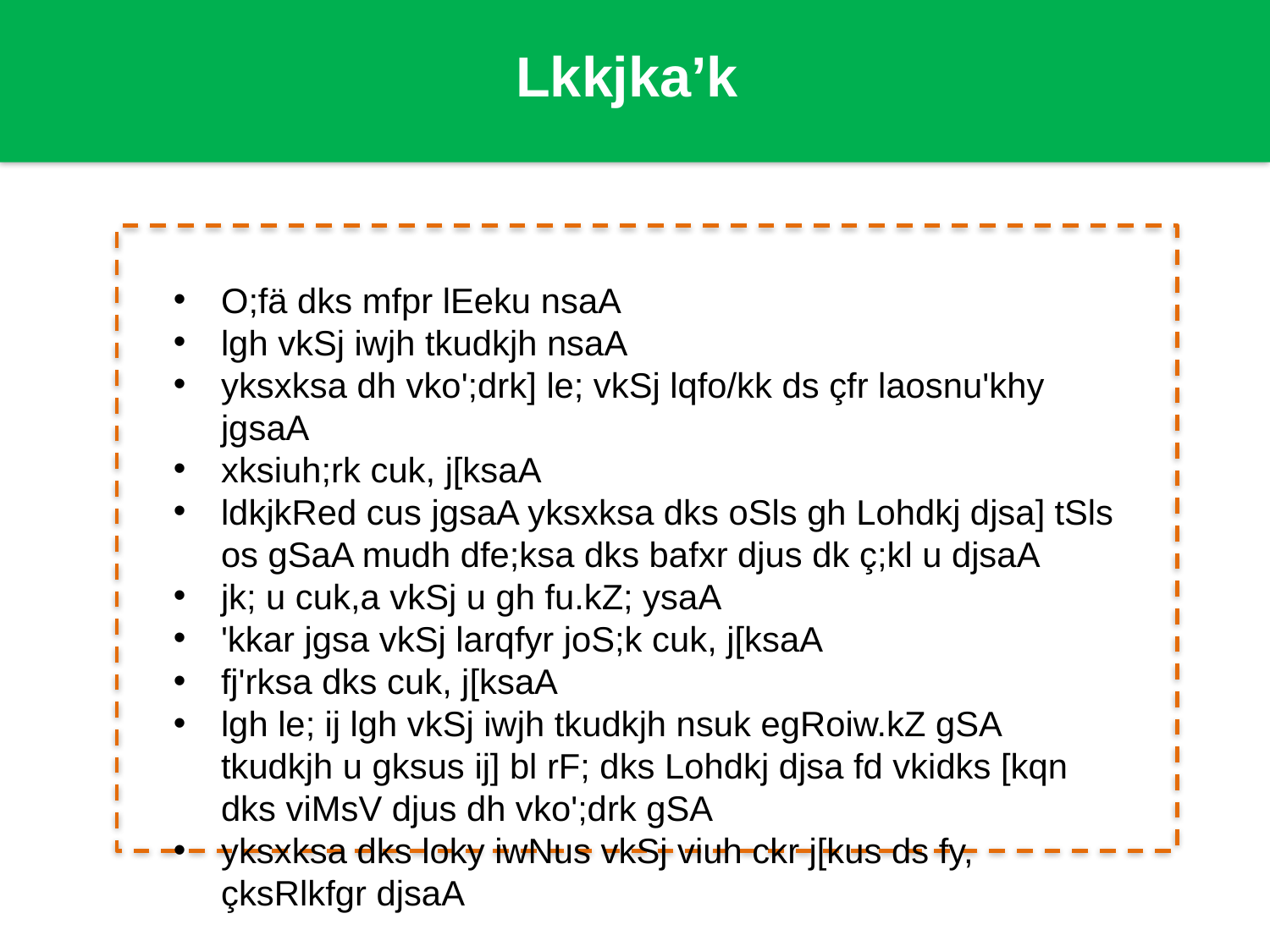

Lkkjka’k

O;fä dks mfpr lEeku nsaA
lgh vkSj iwjh tkudkjh nsaA
yksxksa dh vko';drk] le; vkSj lqfo/kk ds çfr laosnu'khy jgsaA
xksiuh;rk cuk, j[ksaA
ldkjkRed cus jgsaA yksxksa dks oSls gh Lohdkj djsa] tSls os gSaA mudh dfe;ksa dks bafxr djus dk ç;kl u djsaA
jk; u cuk,a vkSj u gh fu.kZ; ysaA
'kkar jgsa vkSj larqfyr joS;k cuk, j[ksaA
fj'rksa dks cuk, j[ksaA
lgh le; ij lgh vkSj iwjh tkudkjh nsuk egRoiw.kZ gSA tkudkjh u gksus ij] bl rF; dks Lohdkj djsa fd vkidks [kqn dks viMsV djus dh vko';drk gSA
yksxksa dks loky iwNus vkSj viuh ckr j[kus ds fy, çksRlkfgr djsaA